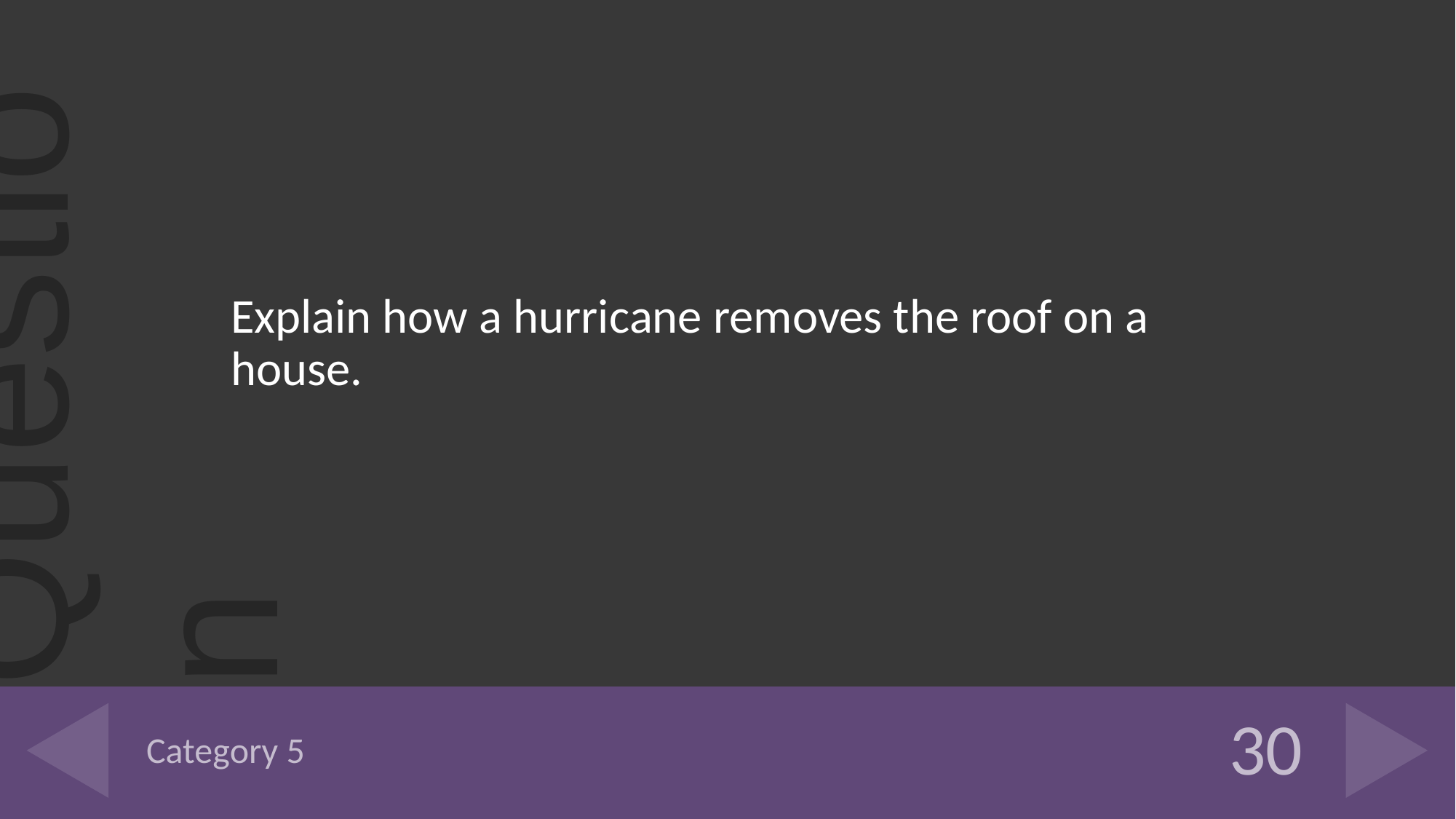

Explain how a hurricane removes the roof on a house.
# Category 5
30